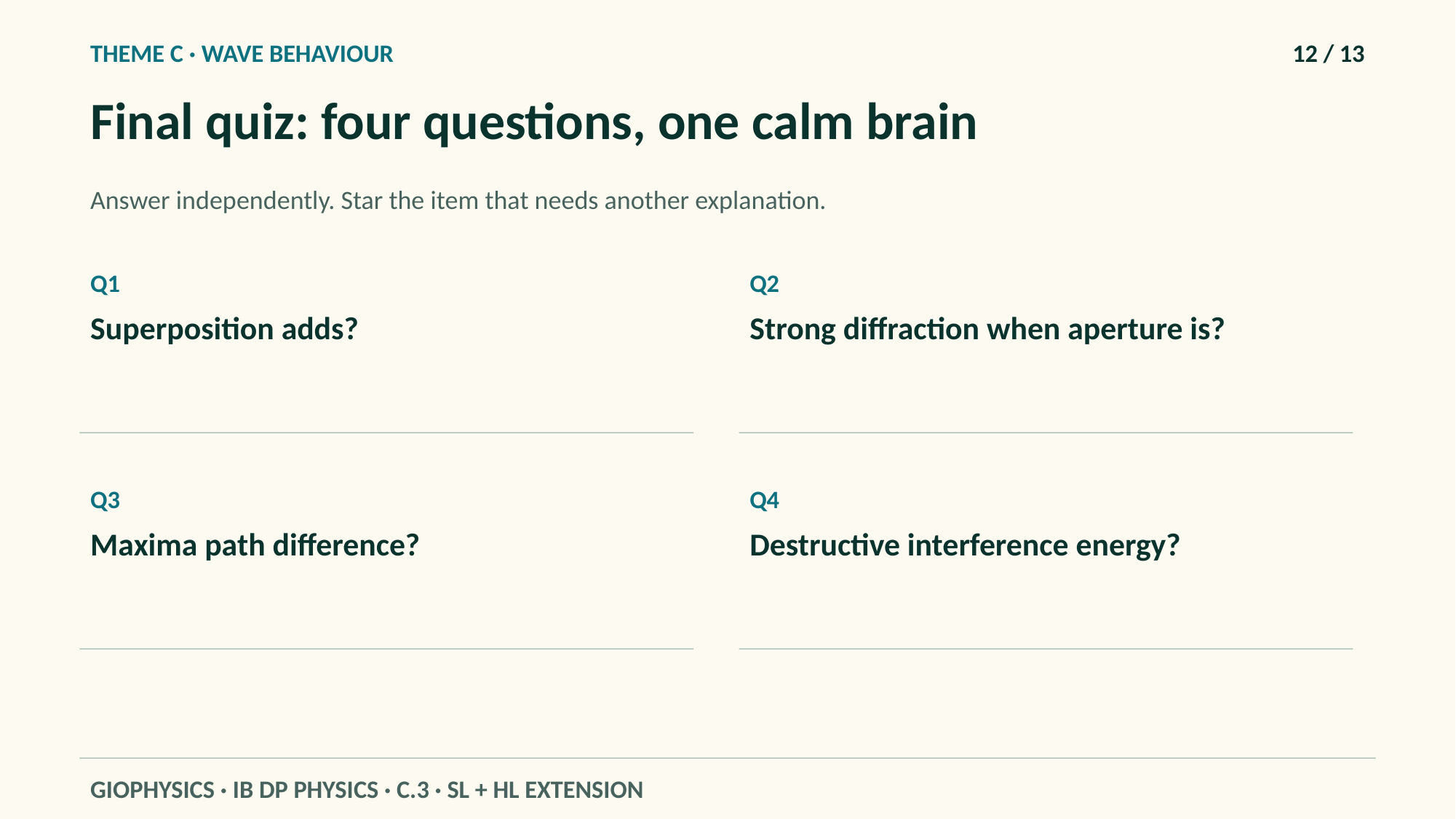

THEME C · WAVE BEHAVIOUR
12 / 13
Final quiz: four questions, one calm brain
Answer independently. Star the item that needs another explanation.
Q1
Q2
Superposition adds?
Strong diffraction when aperture is?

Q3
Q4
Maxima path difference?
Destructive interference energy?

GIOPHYSICS · IB DP PHYSICS · C.3 · SL + HL EXTENSION